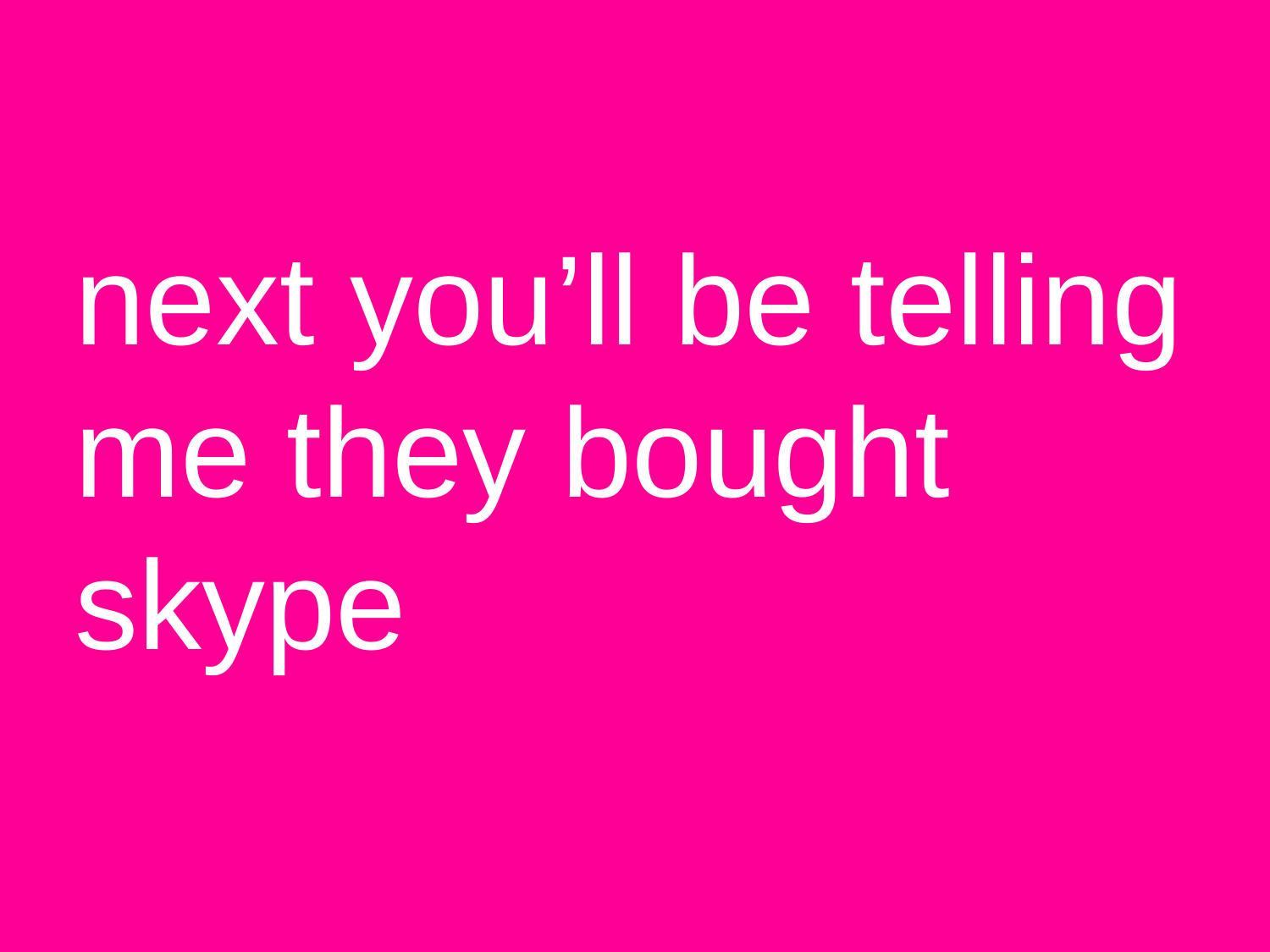

#
next you’ll be telling me they bought skype